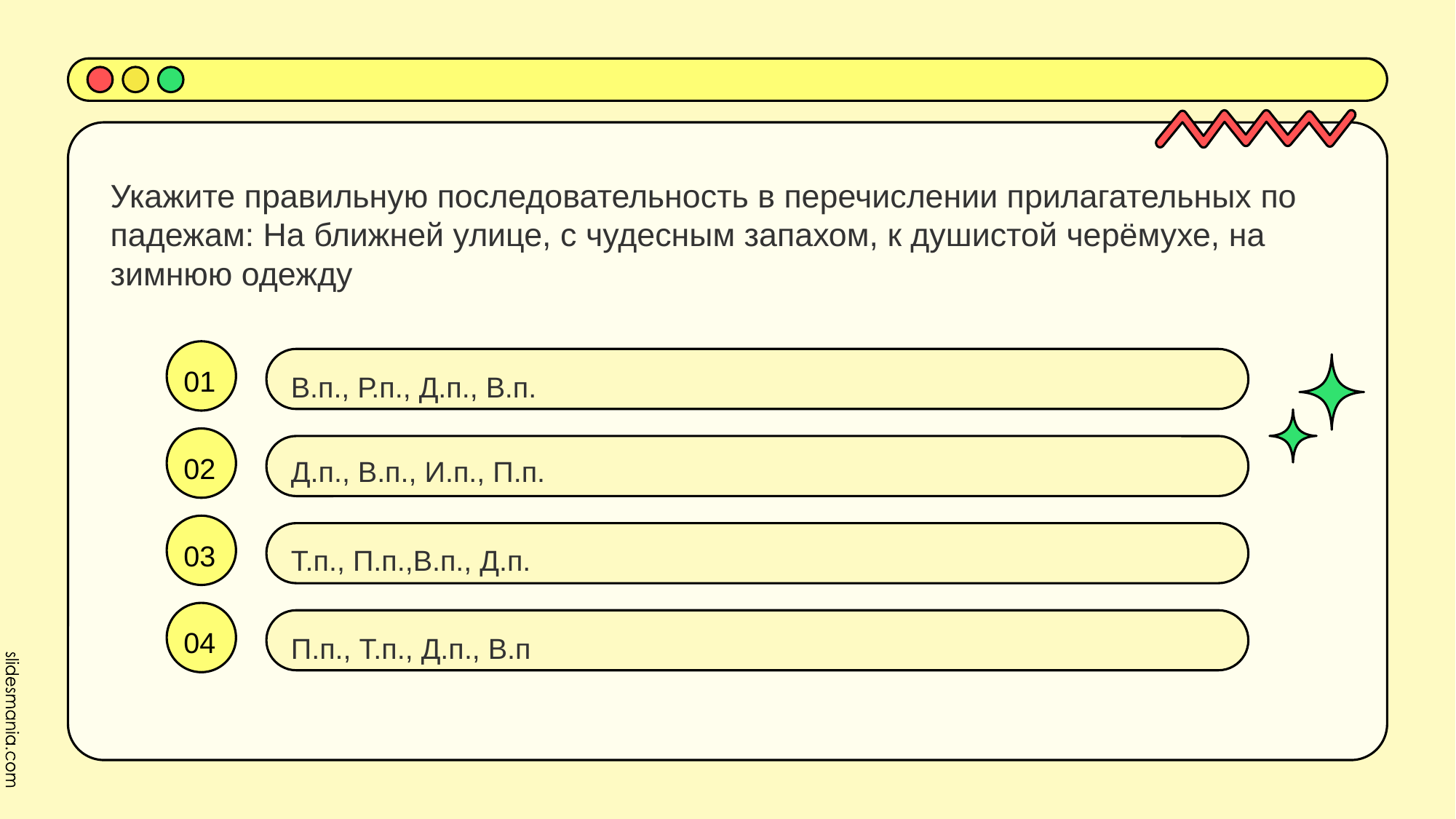

# Укажите правильную последовательность в перечислении прилагательных по падежам: На ближней улице, с чудесным запахом, к душистой черёмухе, на зимнюю одежду

01

В.п., Р.п., Д.п., В.п.

Д.п., В.п., И.п., П.п.
02

Т.п., П.п.,В.п., Д.п.

03

04
П.п., Т.п., Д.п., В.п